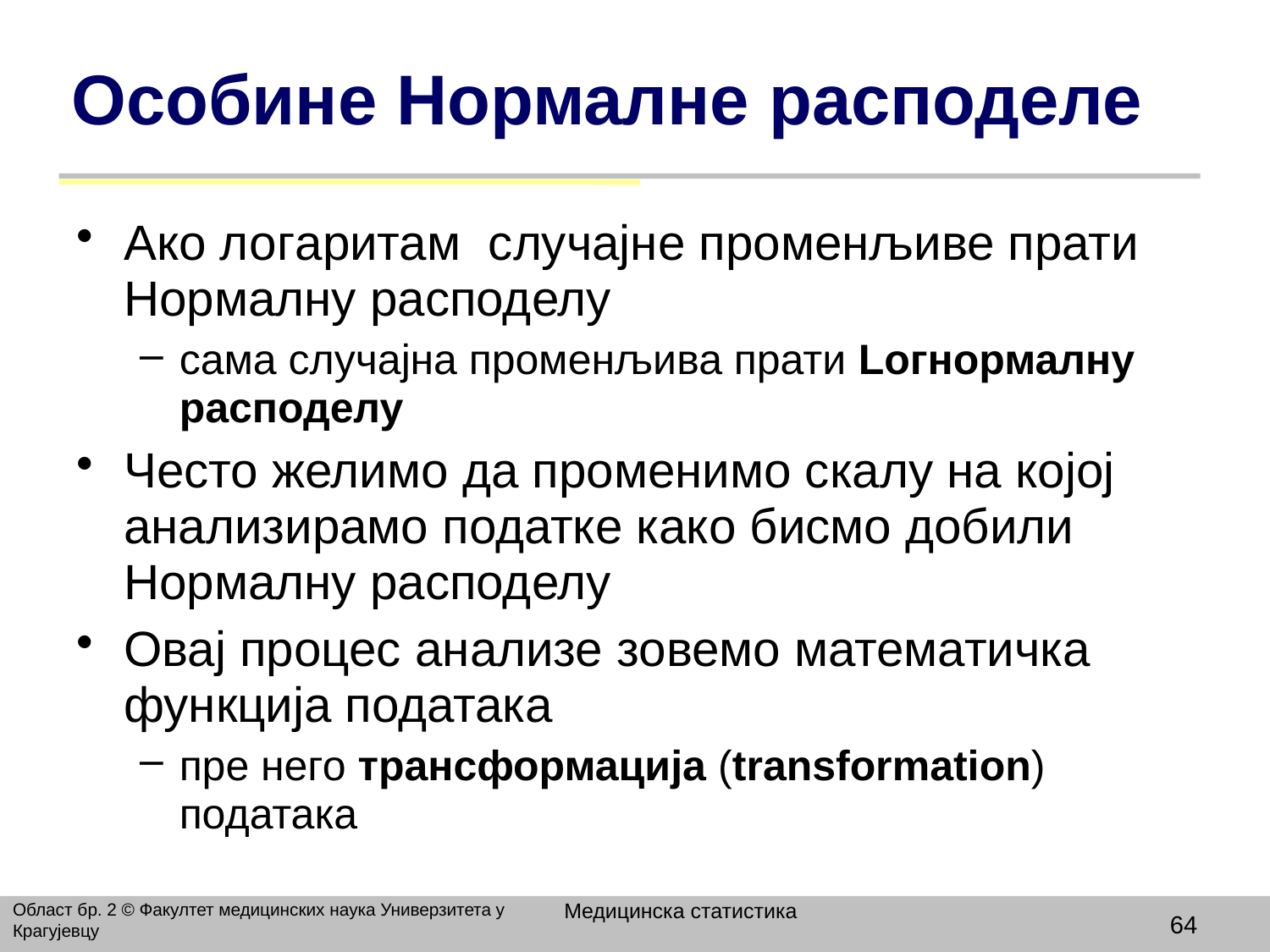

# Особине Нормалне расподеле
Aко логаритам  случајне променљиве прати Нормалну расподелу
сама случајна променљива прати Lогнормалну расподелу
Често желимо да променимо скалу на којој анализирамо податке како бисмо добили Нормалну расподелу
Овај процес анализе зовемо математичка  функција података
пре него трансформација (transformation) података
Медицинска статистика
Област бр. 2 © Факултет медицинских наука Универзитета у Крагујевцу
64